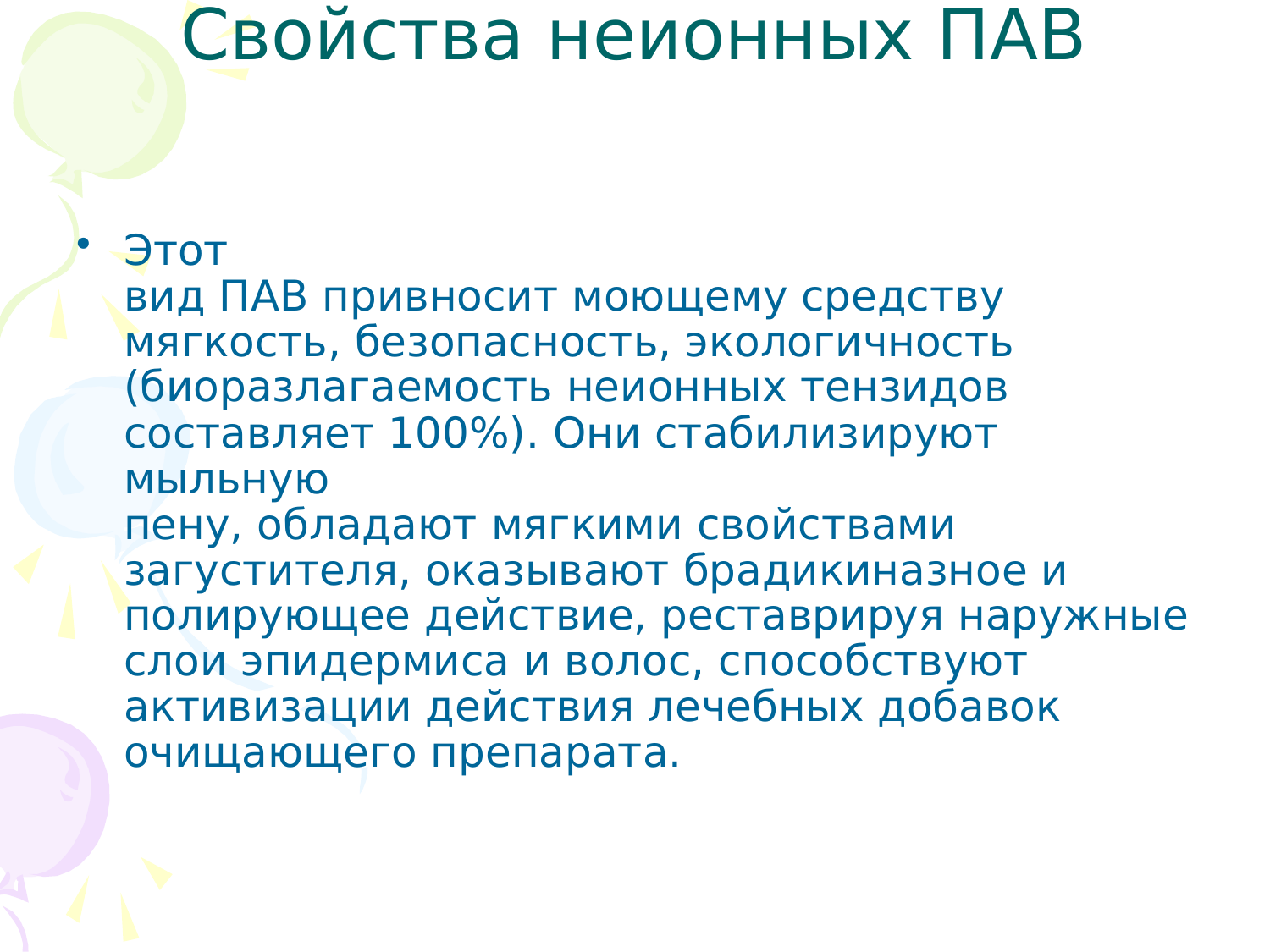

# Свойства неионных ПАВ
Этот
вид ПАВ привносит моющему средству мягкость, безопасность, экологичность
(биоразлагаемость неионных тензидов составляет 100%). Они стабилизируют мыльную
пену, обладают мягкими свойствами загустителя, оказывают брадикиназное и
полирующее действие, реставрируя наружные слои эпидермиса и волос, способствуют
активизации действия лечебных добавок очищающего препарата.